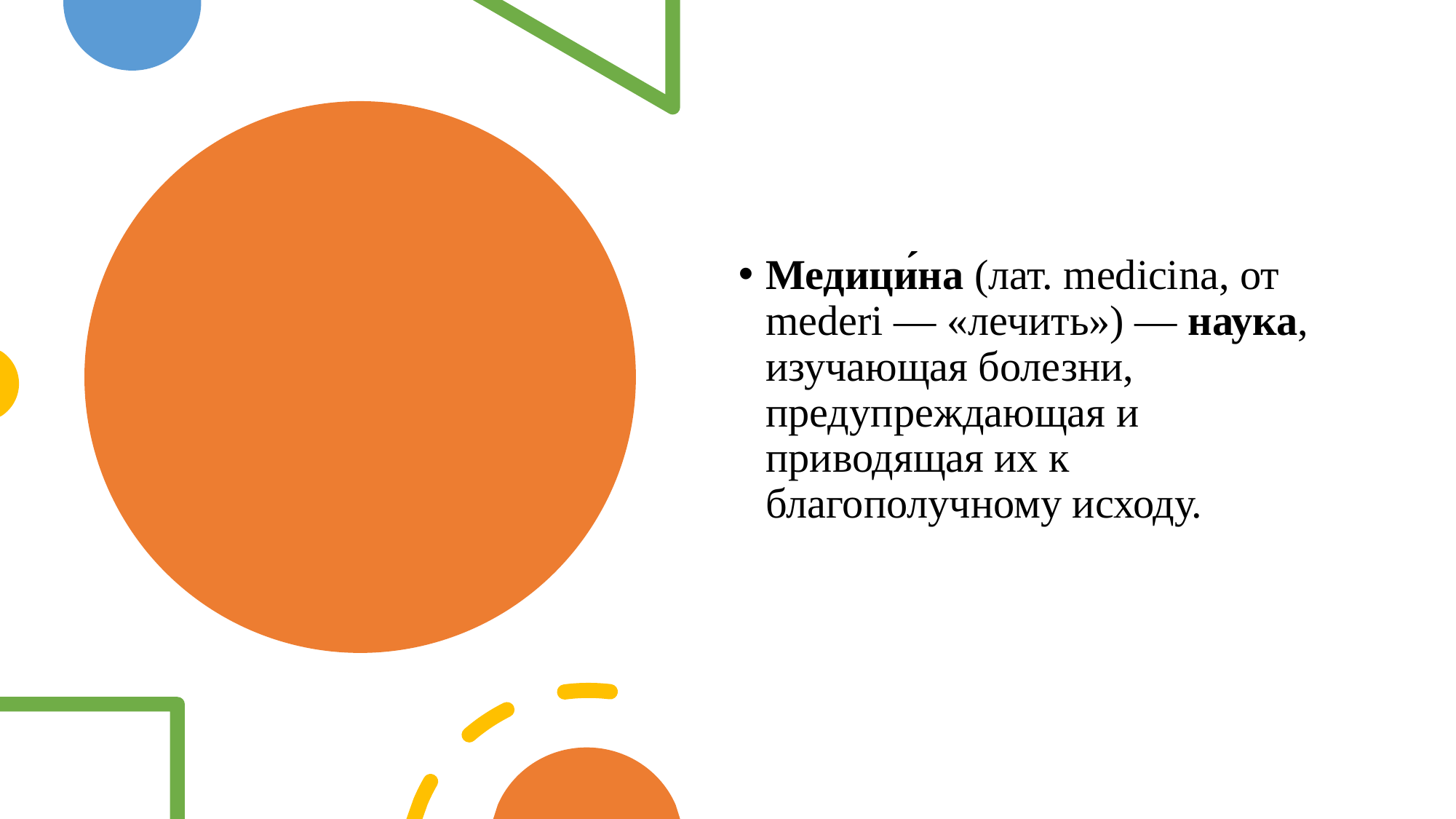

Медици́на (лат. medicina, от mederi — «лечить») — наука, изучающая болезни, предупреждающая и приводящая их к благополучному исходу.